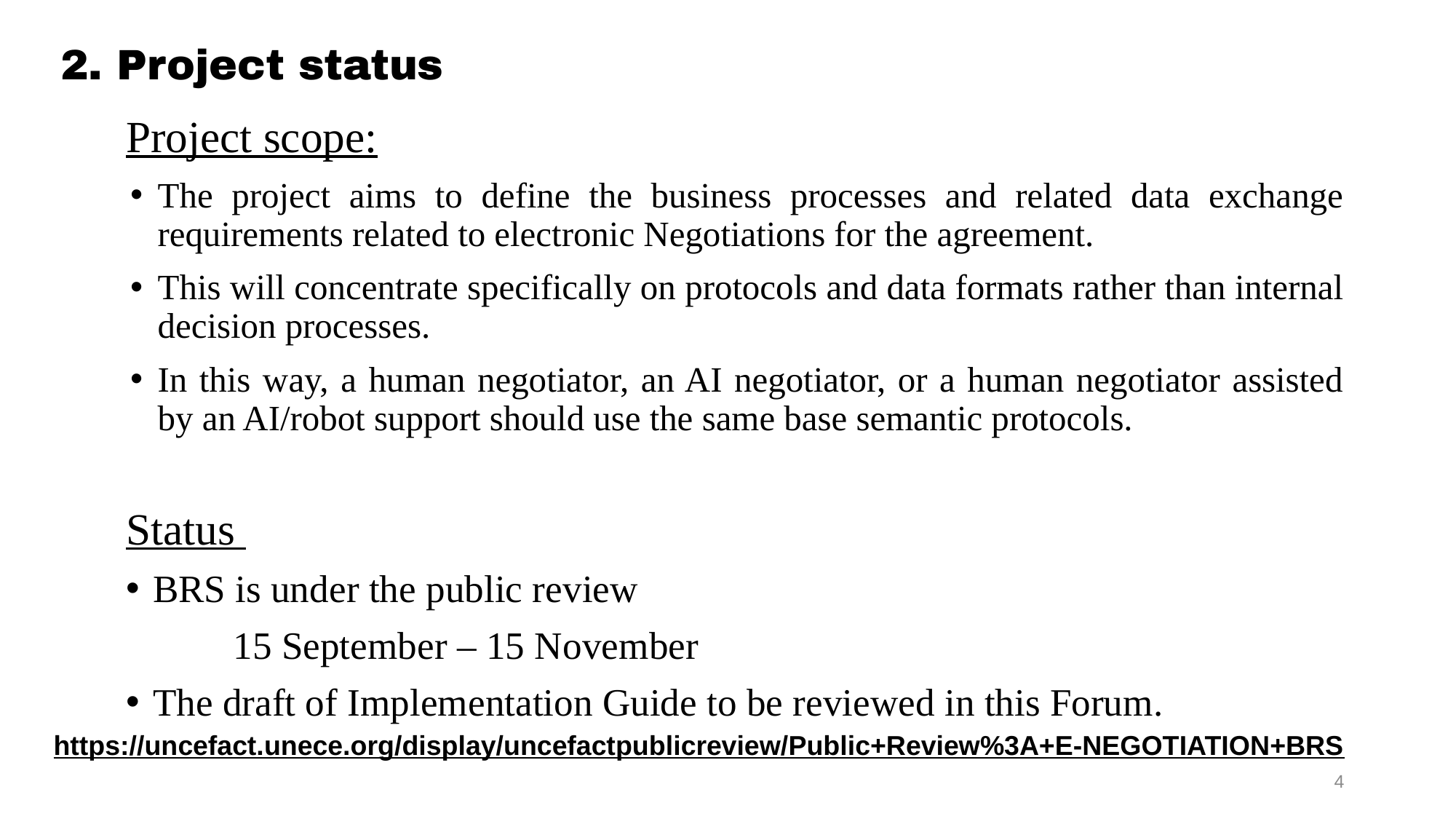

2. Project status
Project scope:
The project aims to define the business processes and related data exchange requirements related to electronic Negotiations for the agreement.
This will concentrate specifically on protocols and data formats rather than internal decision processes.
In this way, a human negotiator, an AI negotiator, or a human negotiator assisted by an AI/robot support should use the same base semantic protocols.

Status
BRS is under the public review
	15 September – 15 November
The draft of Implementation Guide to be reviewed in this Forum.

https://uncefact.unece.org/display/uncefactpublicreview/Public+Review%3A+E-NEGOTIATION+BRS
4